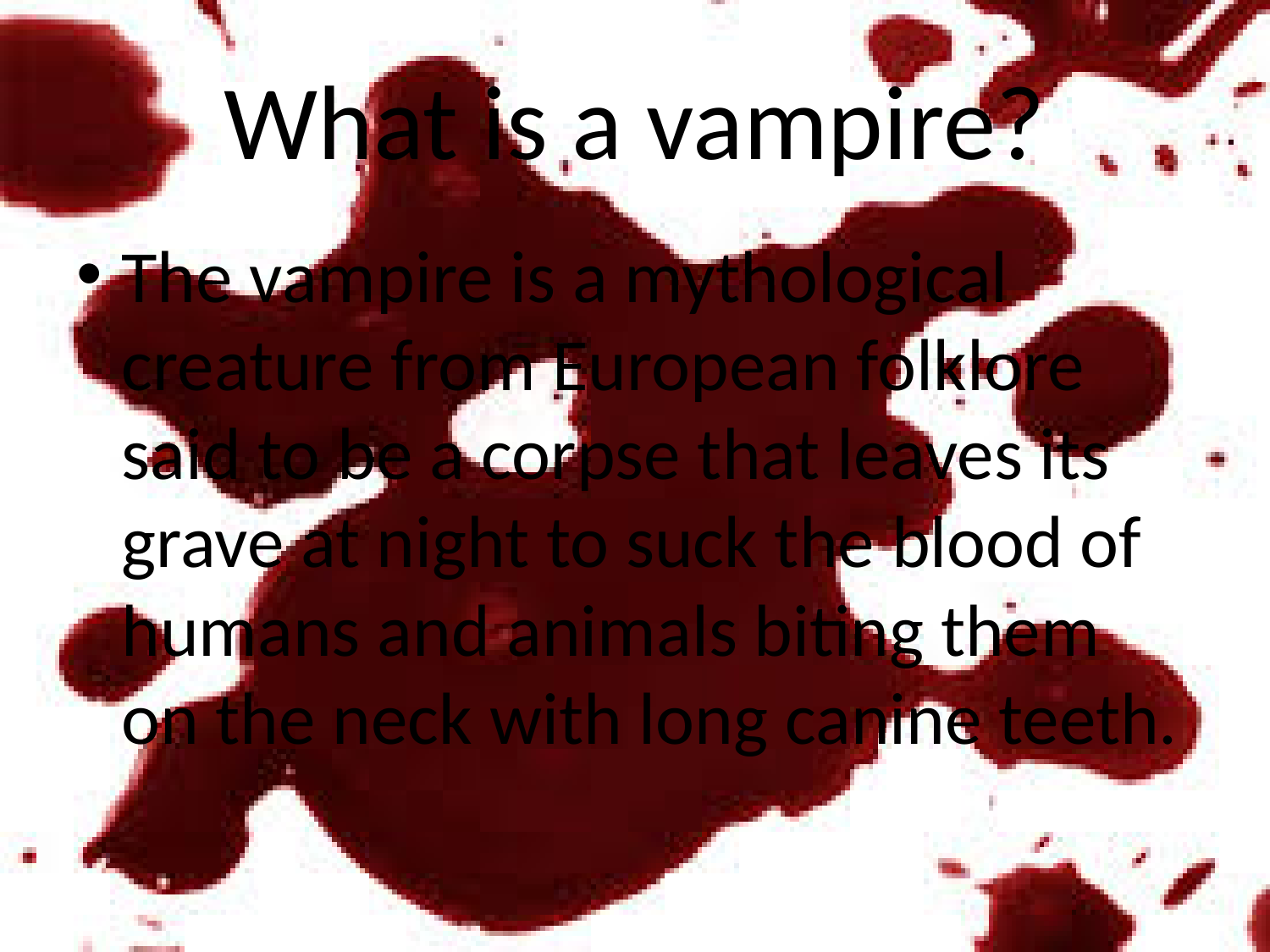

# What is a vampire?
The vampire is a mythological creature from European folklore said to be a corpse that leaves its grave at night to suck the blood of humans and animals biting them on the neck with long canine teeth.